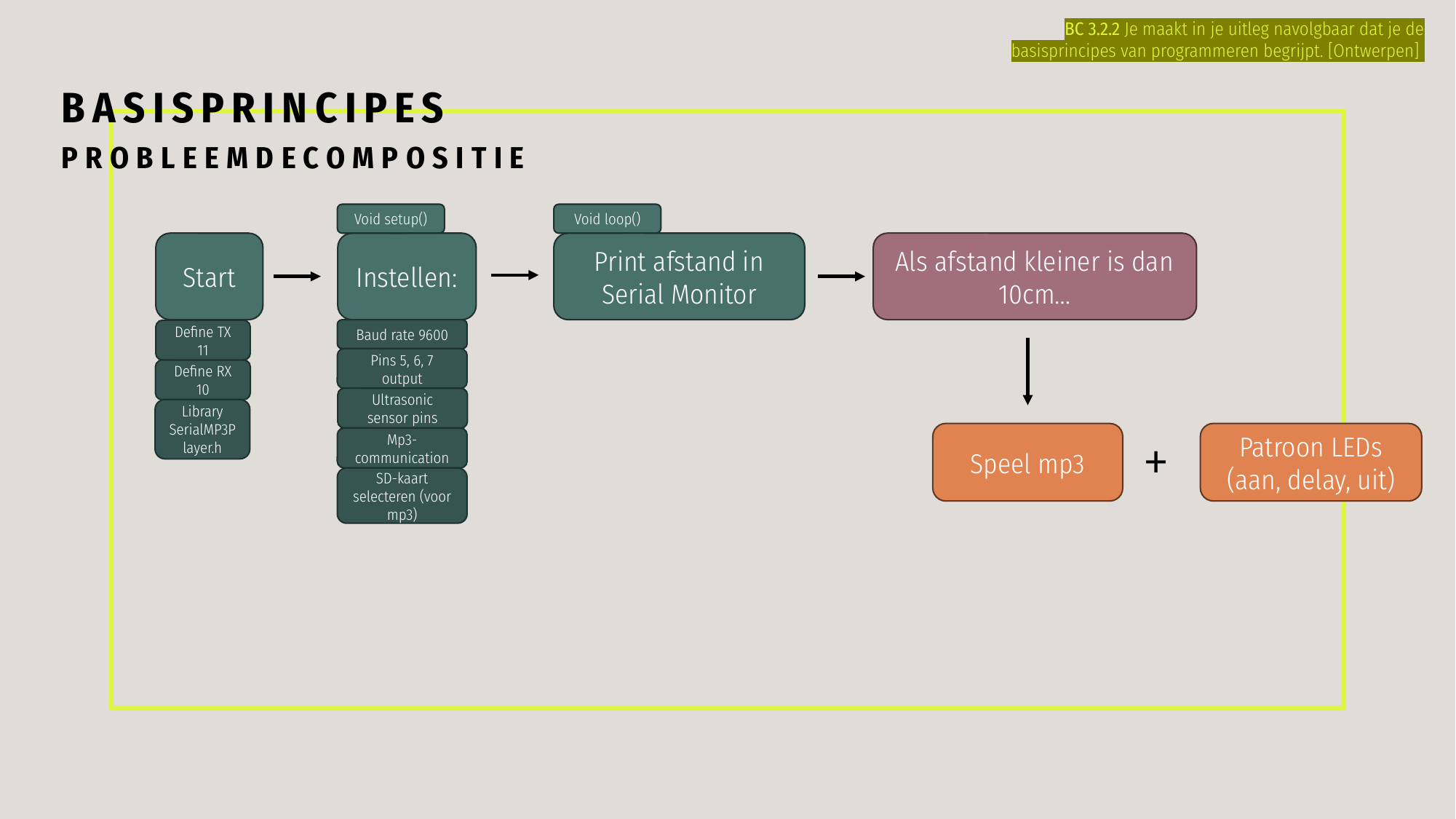

BC 3.2.2 Je maakt in je uitleg navolgbaar dat je de basisprincipes van programmeren begrijpt. [Ontwerpen]
# Basisprincipes Probleemdecompositie

Void setup()
Void loop()
Start
Instellen:
Print afstand in Serial Monitor
Als afstand kleiner is dan 10cm…
Baud rate 9600
Define TX 11
Pins 5, 6, 7 output
Define RX 10
Ultrasonic sensor pins
Library SerialMP3Player.h
+
Speel mp3
Patroon LEDs
(aan, delay, uit)
Mp3-communication
SD-kaart selecteren (voor mp3)